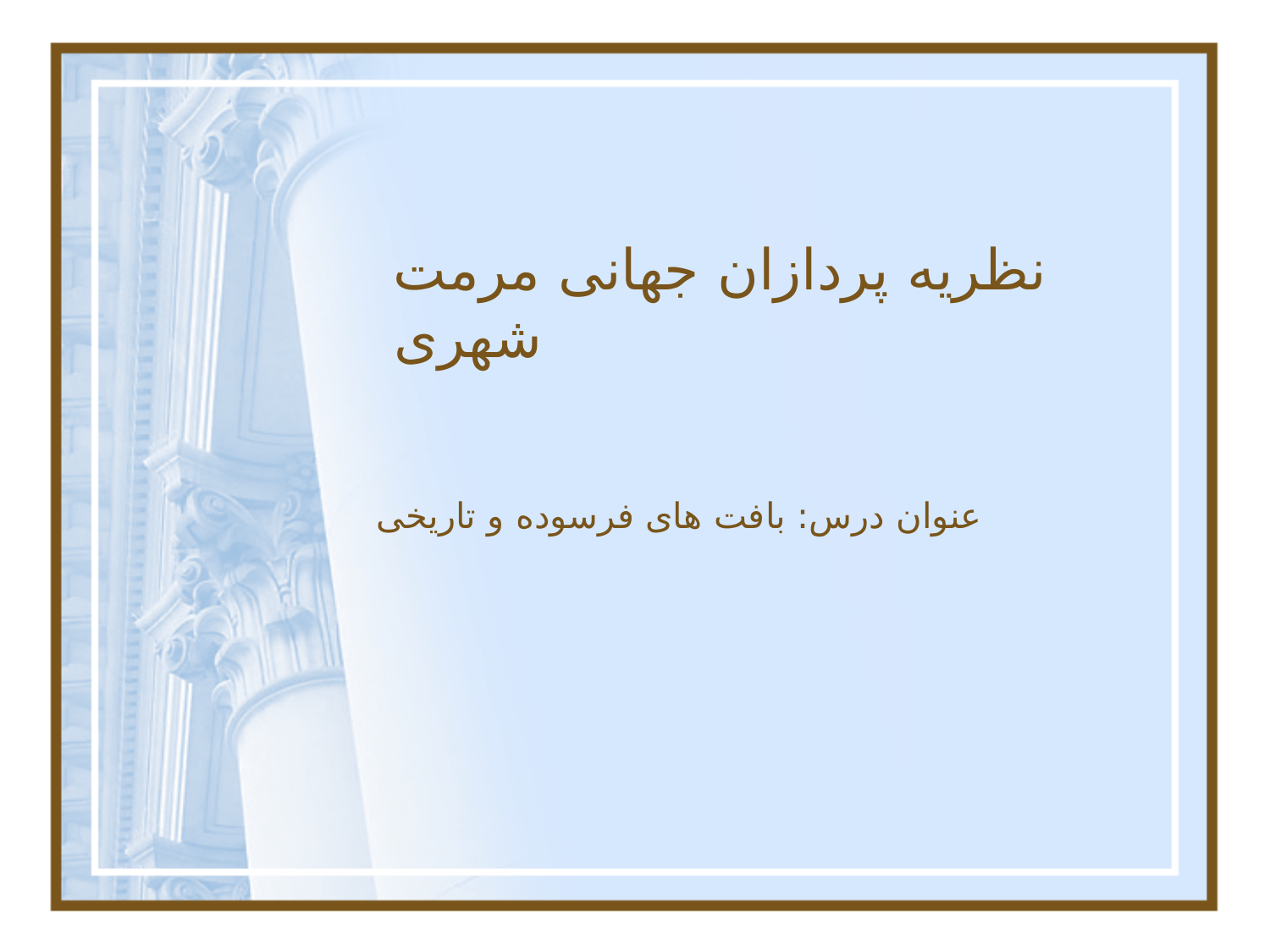

# نظریه پردازان جهانی مرمت شهری
عنوان درس: بافت های فرسوده و تاریخی